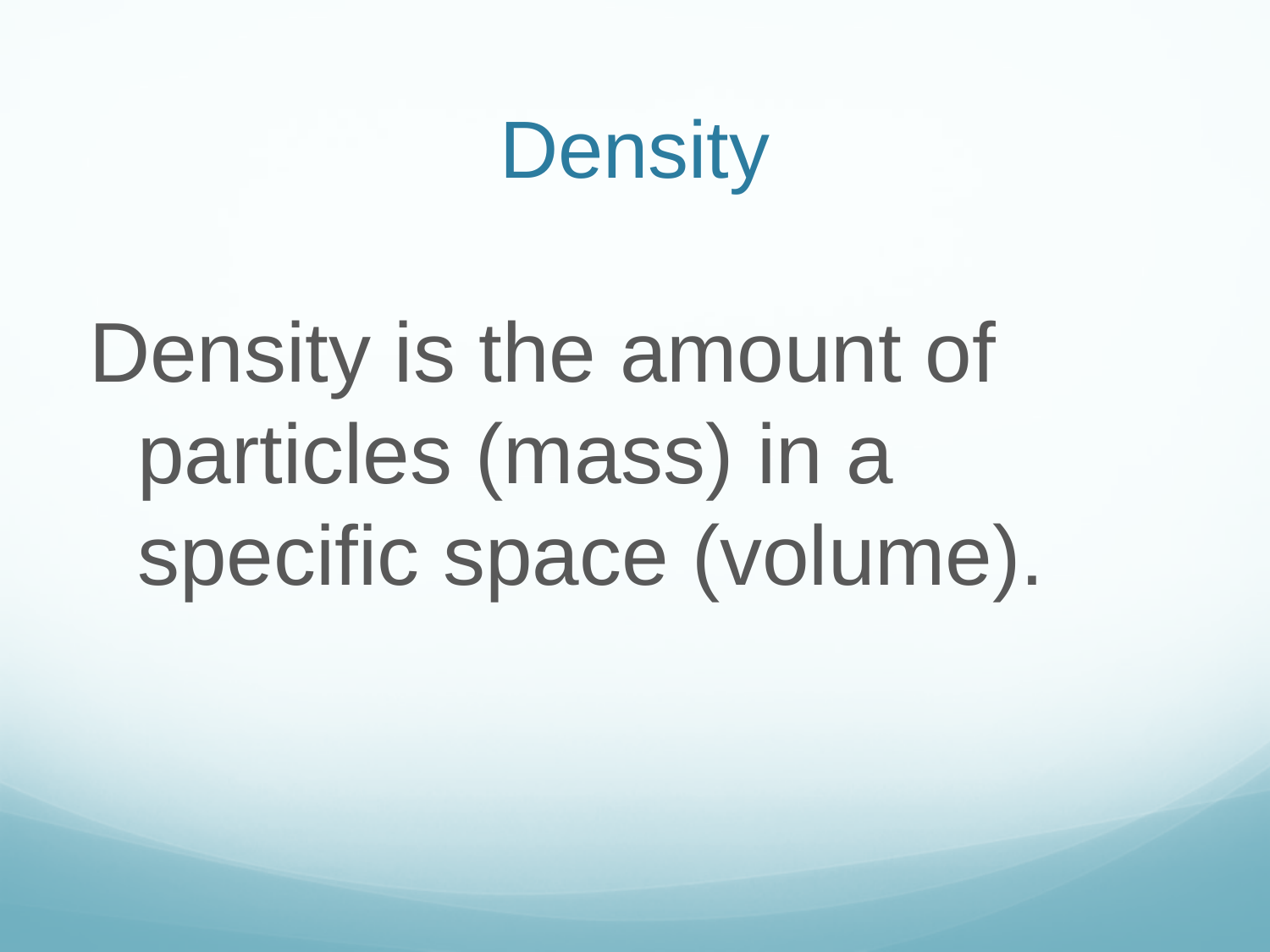

# Density

Density is the amount of particles (mass) in a specific space (volume).